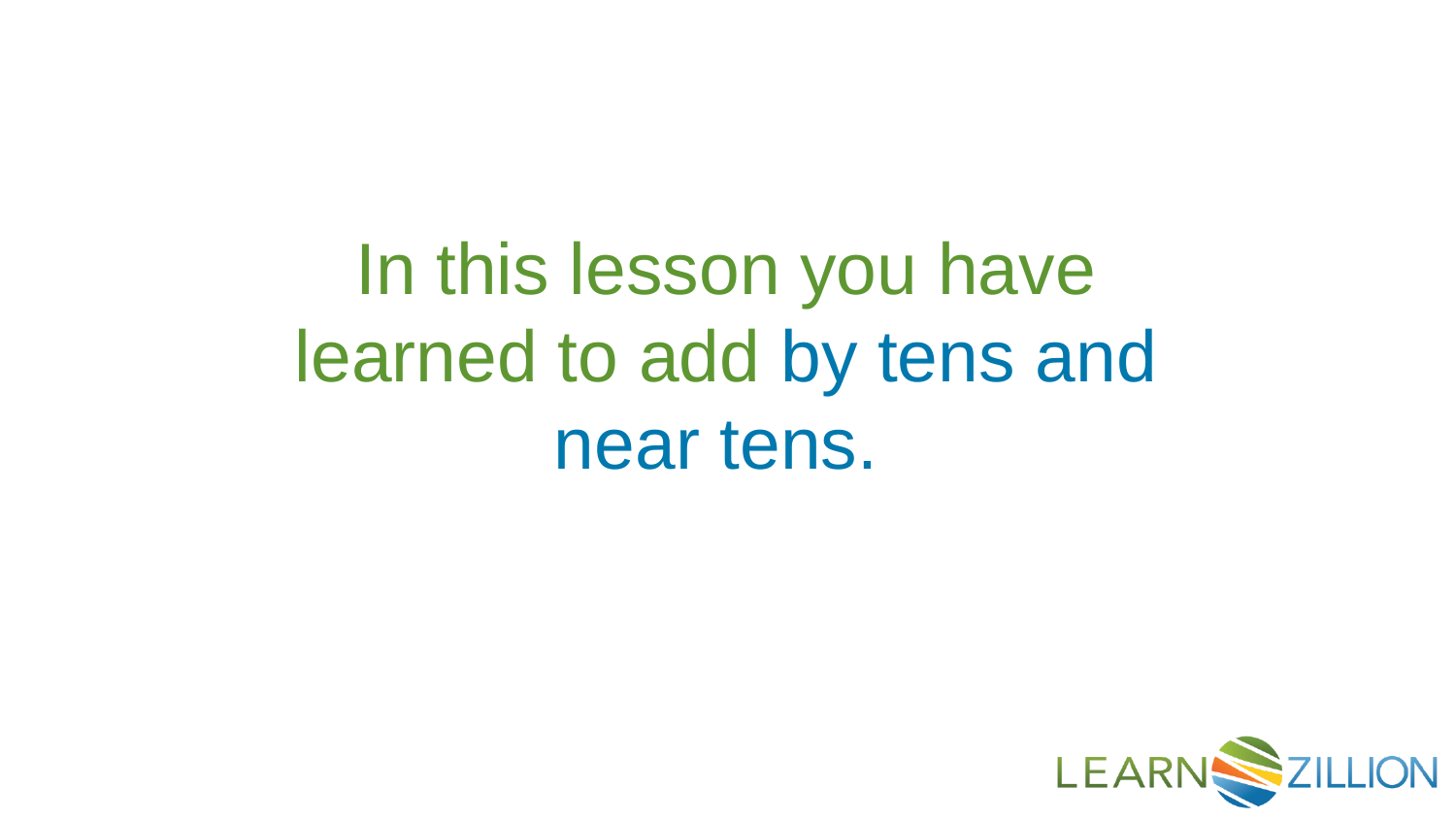

In this lesson you have learned to add by tens and near tens.